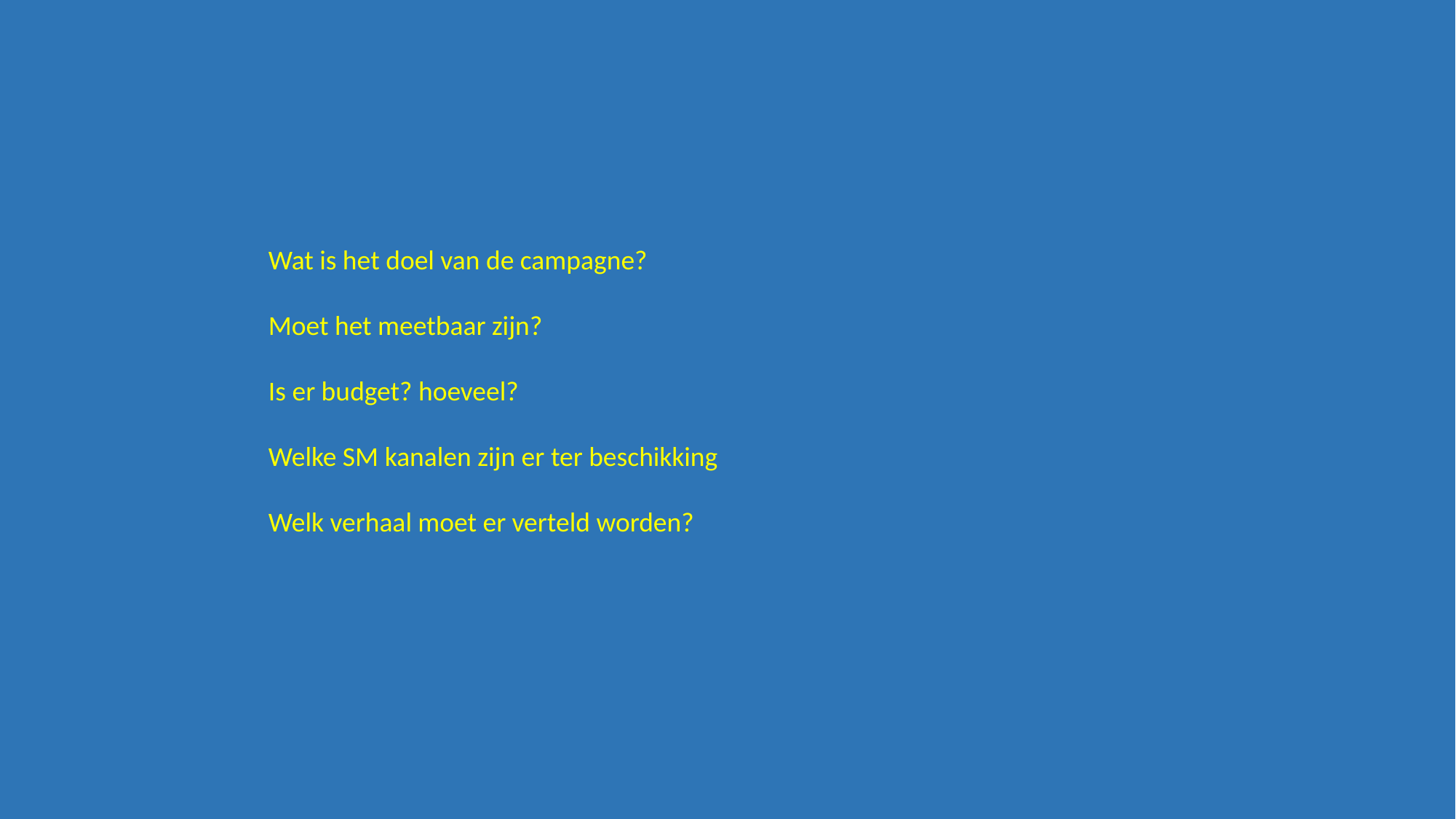

Wat is het doel van de campagne?

Moet het meetbaar zijn?

Is er budget? hoeveel?

Welke SM kanalen zijn er ter beschikking

Welk verhaal moet er verteld worden?